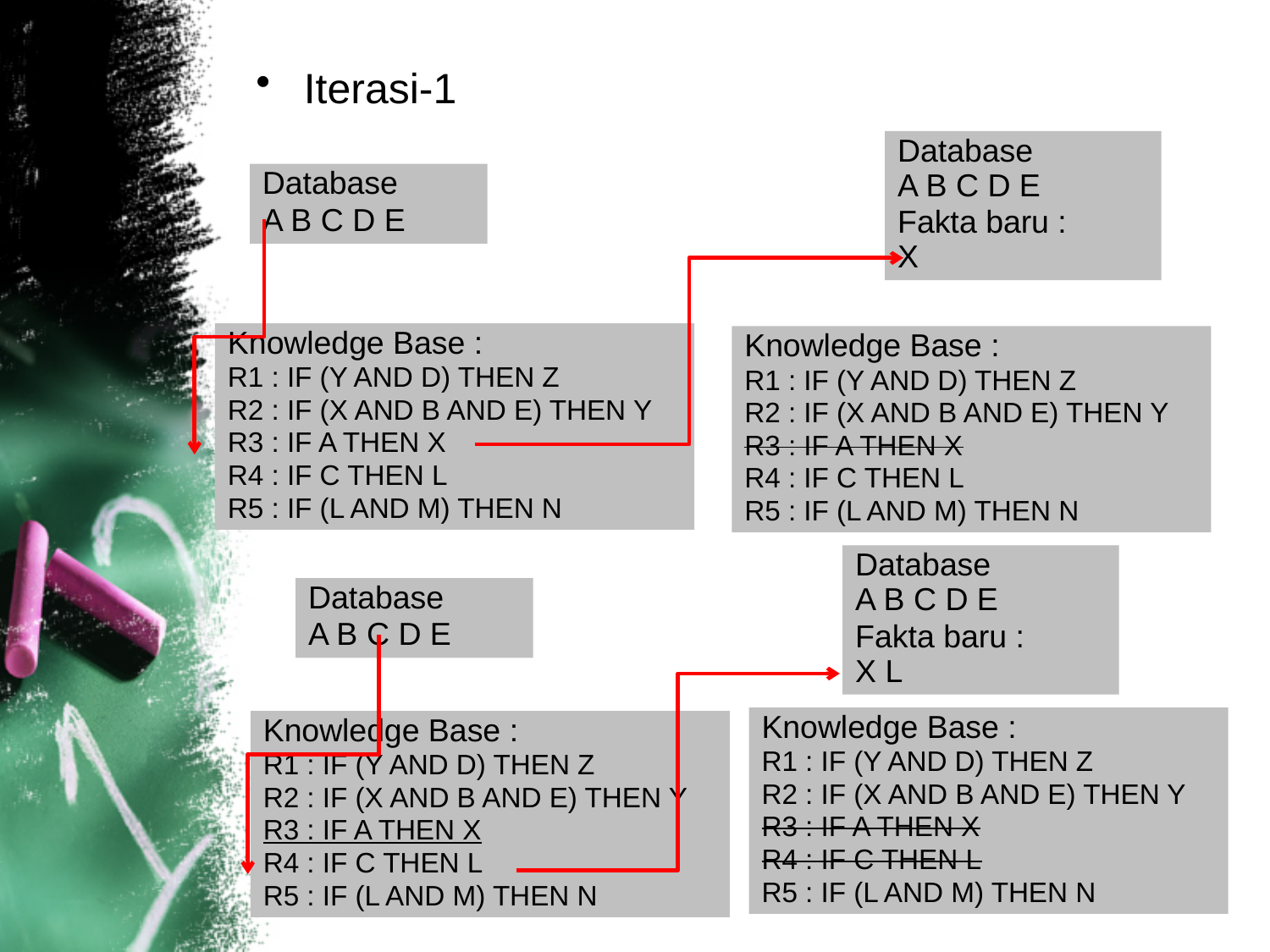

Iterasi-1
Database
A B C D E
Fakta baru :
X
Database
A B C D E
Knowledge Base :
R1 : IF (Y AND D) THEN Z
R2 : IF (X AND B AND E) THEN Y
R3 : IF A THEN X
R4 : IF C THEN L
R5 : IF (L AND M) THEN N
Knowledge Base :
R1 : IF (Y AND D) THEN Z
R2 : IF (X AND B AND E) THEN Y
R3 : IF A THEN X
R4 : IF C THEN L
R5 : IF (L AND M) THEN N
Database
A B C D E
Fakta baru :
X L
Database
A B C D E
Knowledge Base :
R1 : IF (Y AND D) THEN Z
R2 : IF (X AND B AND E) THEN Y
R3 : IF A THEN X
R4 : IF C THEN L
R5 : IF (L AND M) THEN N
Knowledge Base :
R1 : IF (Y AND D) THEN Z
R2 : IF (X AND B AND E) THEN Y
R3 : IF A THEN X
R4 : IF C THEN L
R5 : IF (L AND M) THEN N